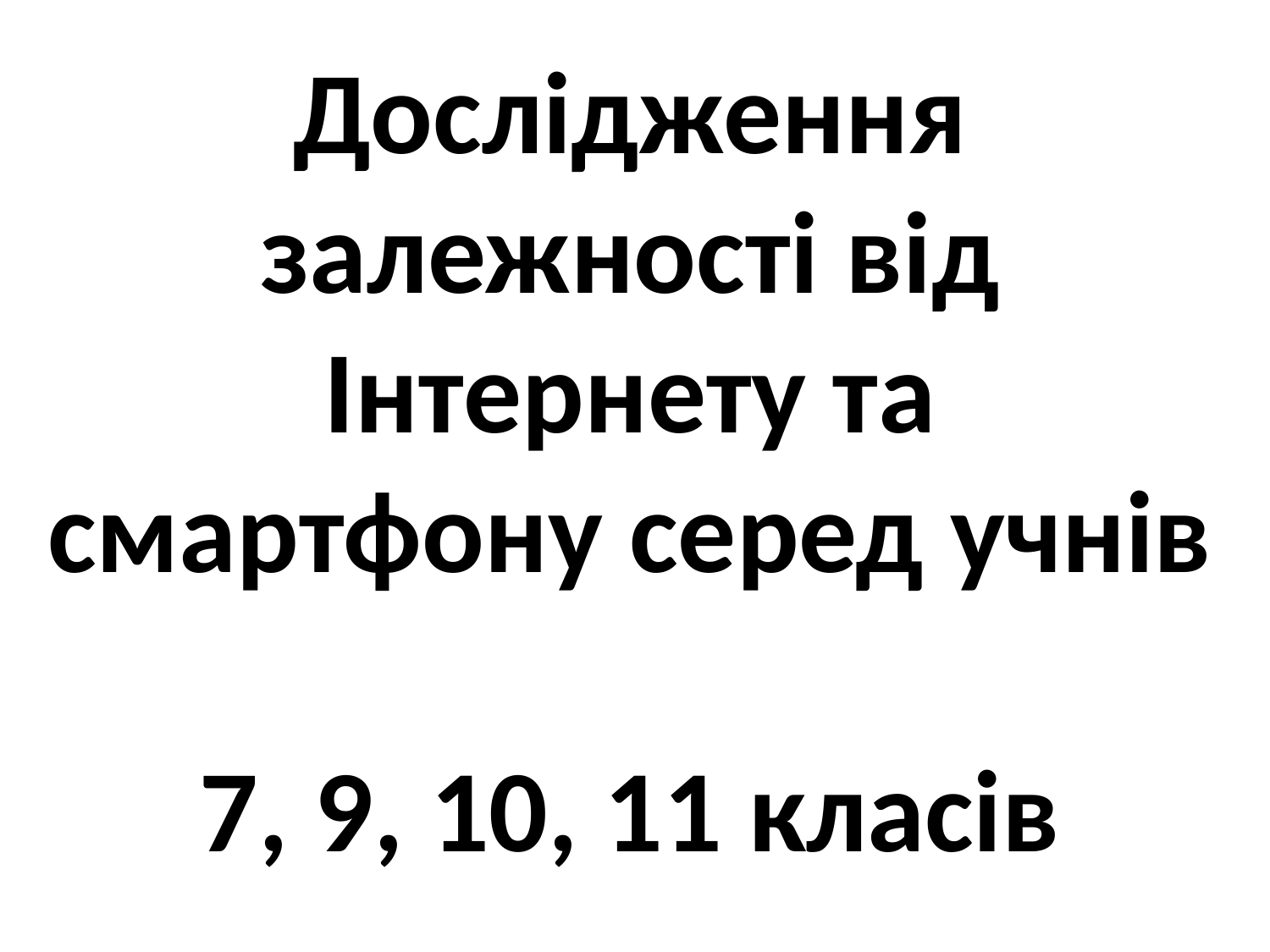

# Дослідження залежності від Інтернету та смартфону серед учнів 7, 9, 10, 11 класів